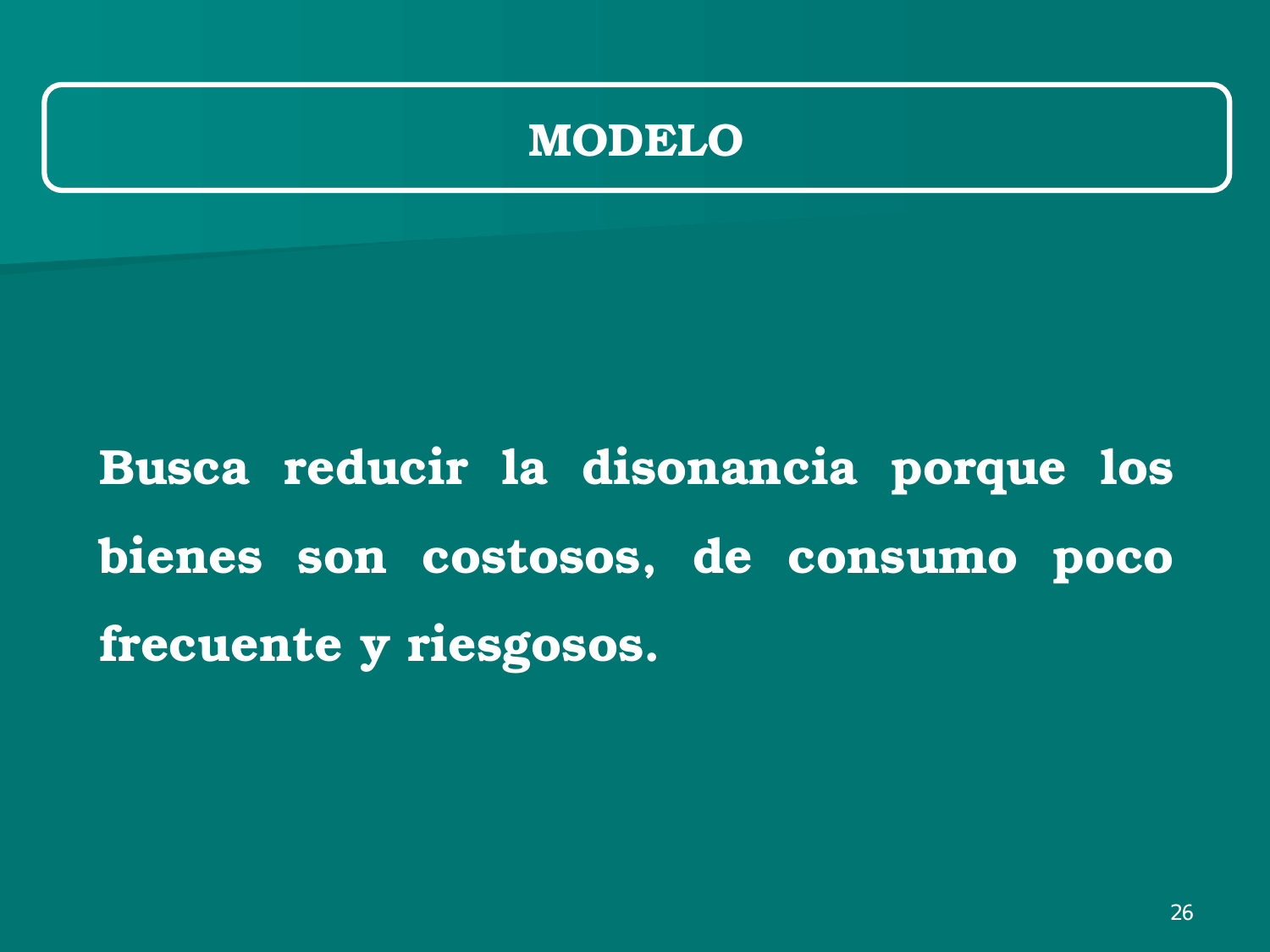

MODELO
Busca reducir la disonancia porque los bienes son costosos, de consumo poco frecuente y riesgosos.
26